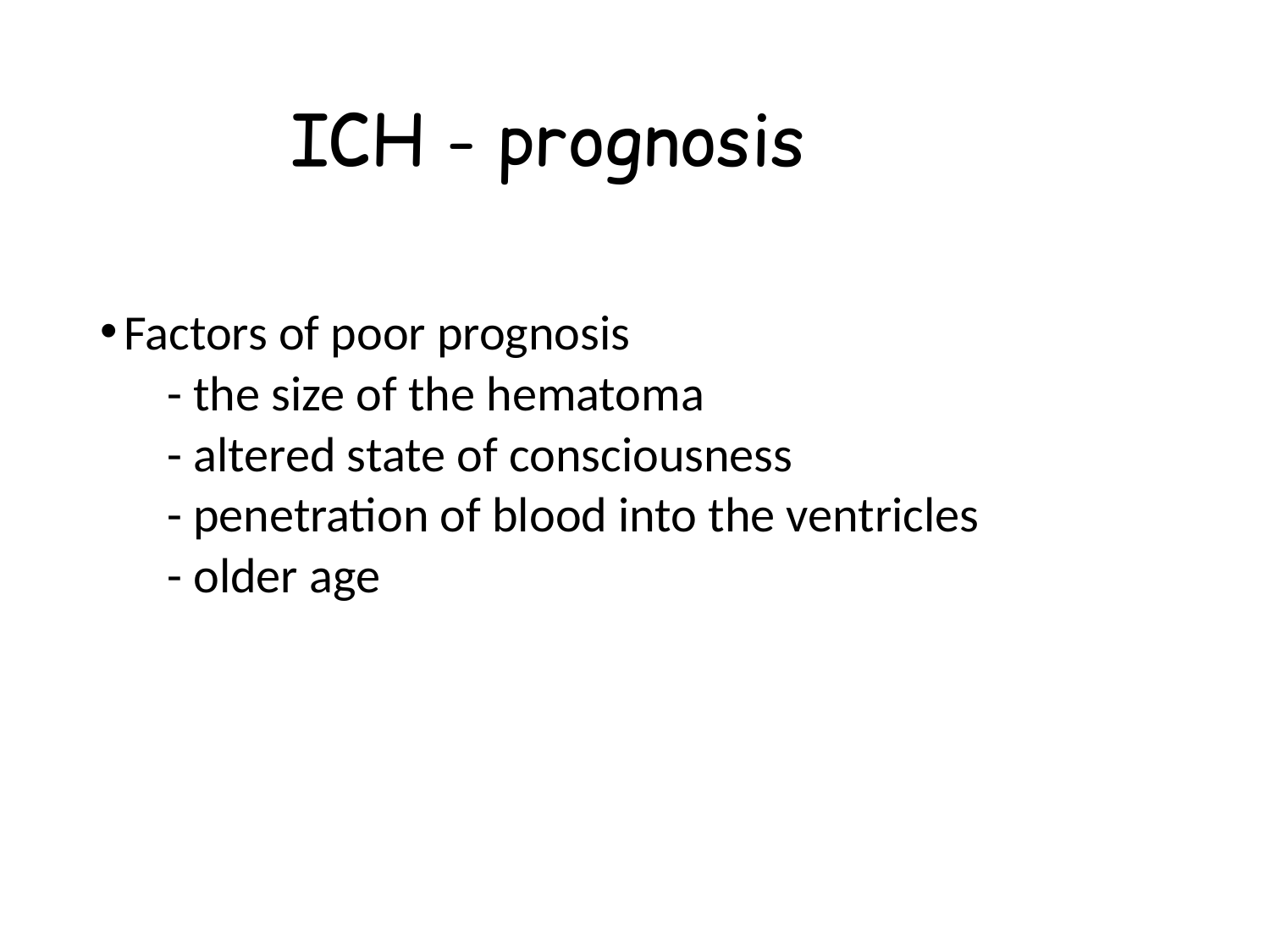

# ICH - prognosis
Factors of poor prognosis
      - the size of the hematoma
      - altered state of consciousness
      - penetration of blood into the ventricles
      - older age